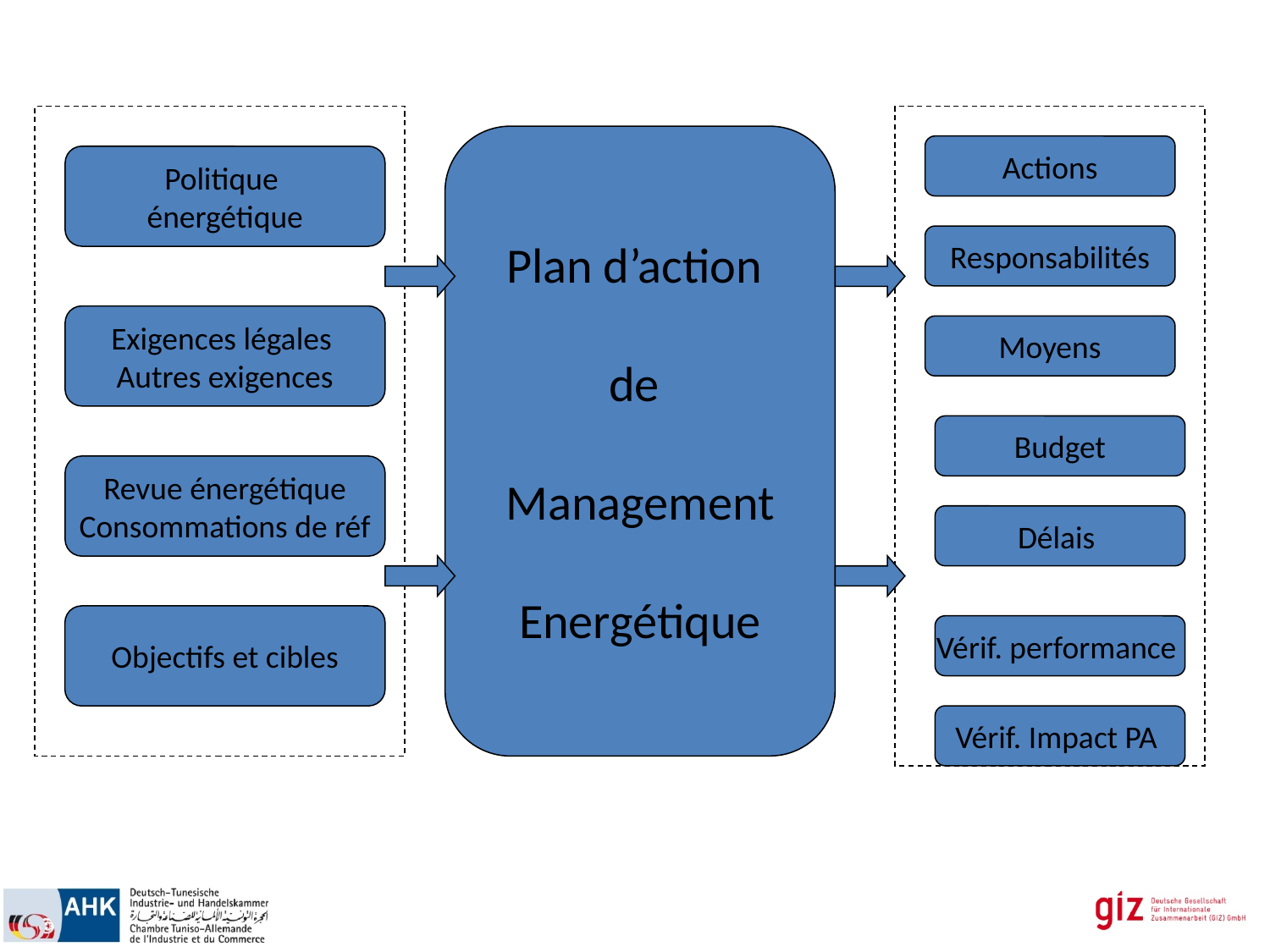

Plan d’action

de

Management

Energétique
Actions
Politique
énergétique
Responsabilités

Exigences légales
Autres exigences
Moyens
Budget
Revue énergétique
Consommations de réf
Délais

Objectifs et cibles
Vérif. performance
Vérif. Impact PA